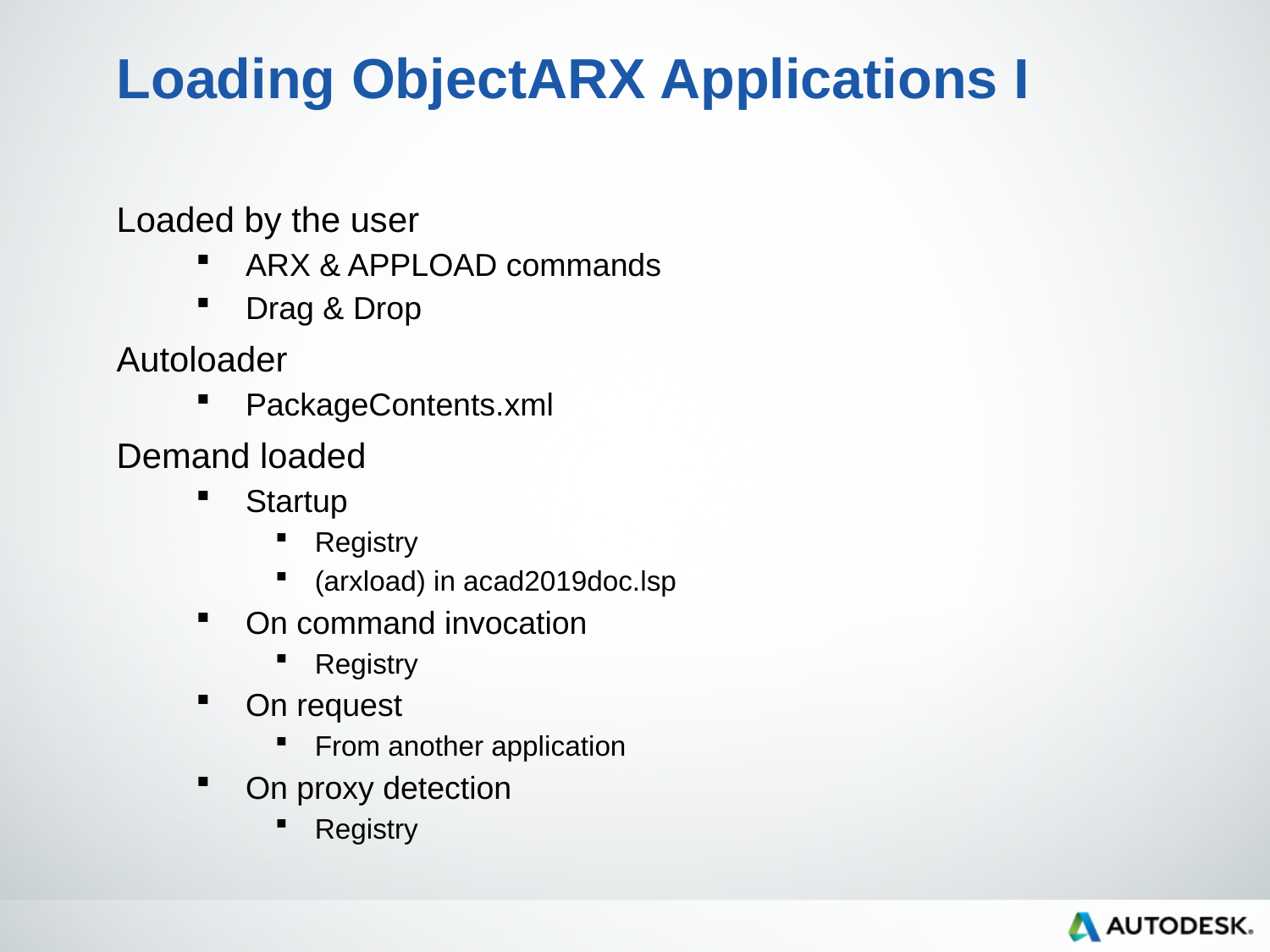

# Loading ObjectARX Applications I
Loaded by the user
ARX & APPLOAD commands
Drag & Drop
Autoloader
PackageContents.xml
Demand loaded
Startup
Registry
(arxload) in acad2019doc.lsp
On command invocation
Registry
On request
From another application
On proxy detection
Registry